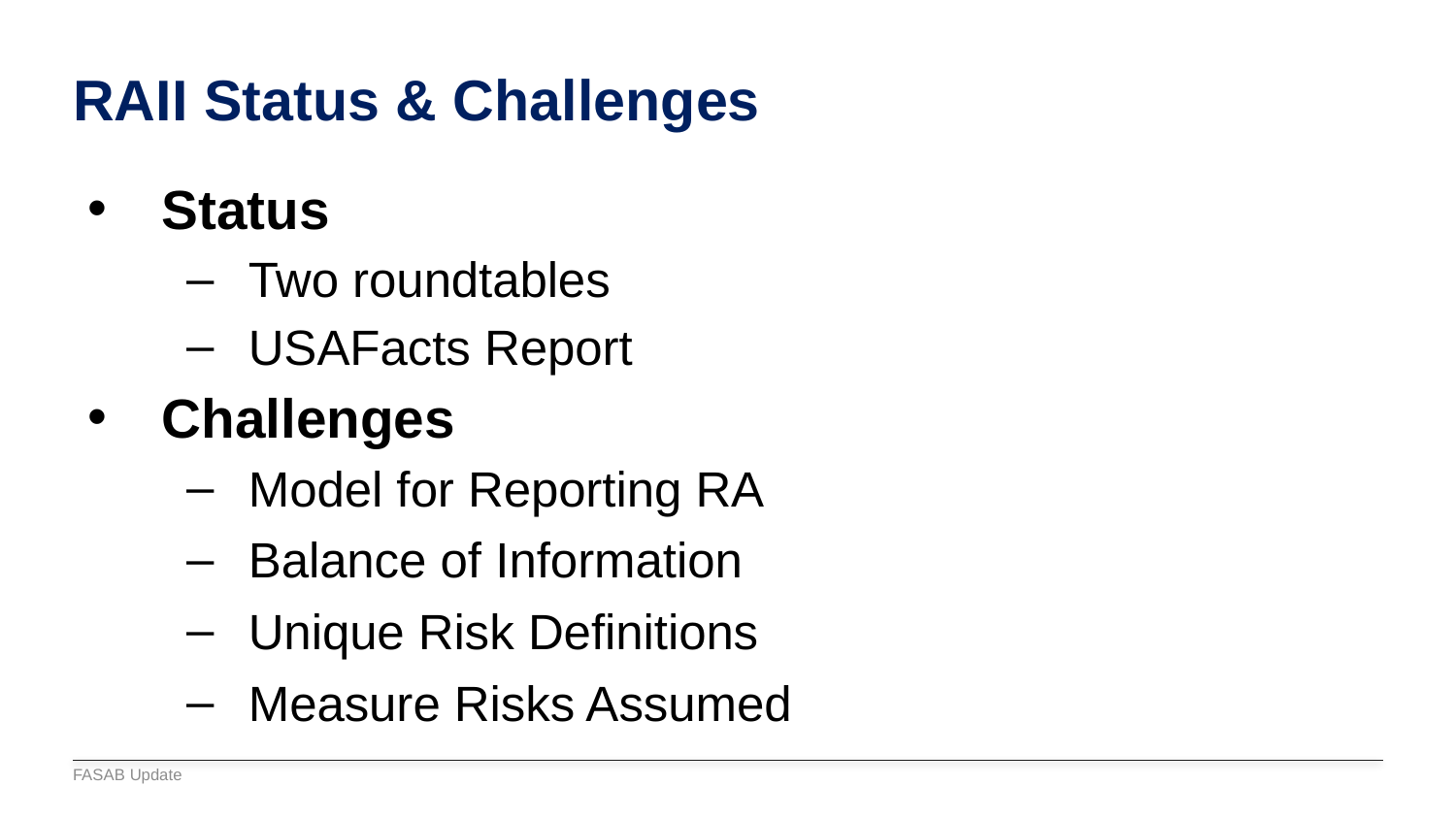

# RAII Status & Challenges
Status
Two roundtables
USAFacts Report
Challenges
Model for Reporting RA
Balance of Information
Unique Risk Definitions
Measure Risks Assumed

FASAB Update